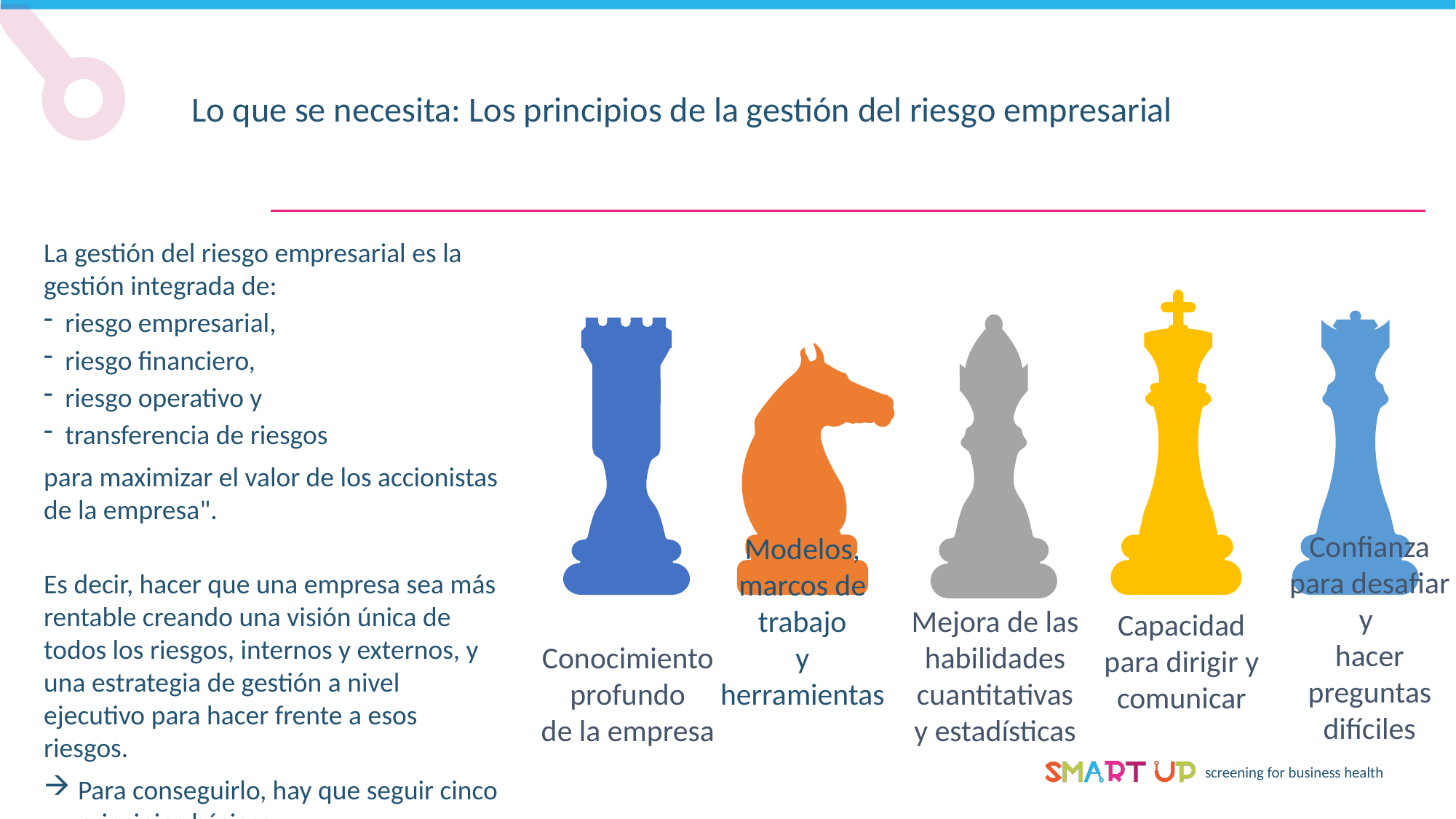

Lo que se necesita: Los principios de la gestión del riesgo empresarial
La gestión del riesgo empresarial es la gestión integrada de:
riesgo empresarial,
riesgo financiero,
riesgo operativo y
transferencia de riesgos
para maximizar el valor de los accionistas de la empresa".
Es decir, hacer que una empresa sea más rentable creando una visión única de todos los riesgos, internos y externos, y una estrategia de gestión a nivel ejecutivo para hacer frente a esos riesgos.
Para conseguirlo, hay que seguir cinco principios básicos

Confianza para desafiar y
hacer preguntas difíciles
Mejora de las habilidades cuantitativas
y estadísticas
Conocimiento profundo
de la empresa
Modelos, marcos de trabajo
y herramientas
Capacidad para dirigir y
comunicar